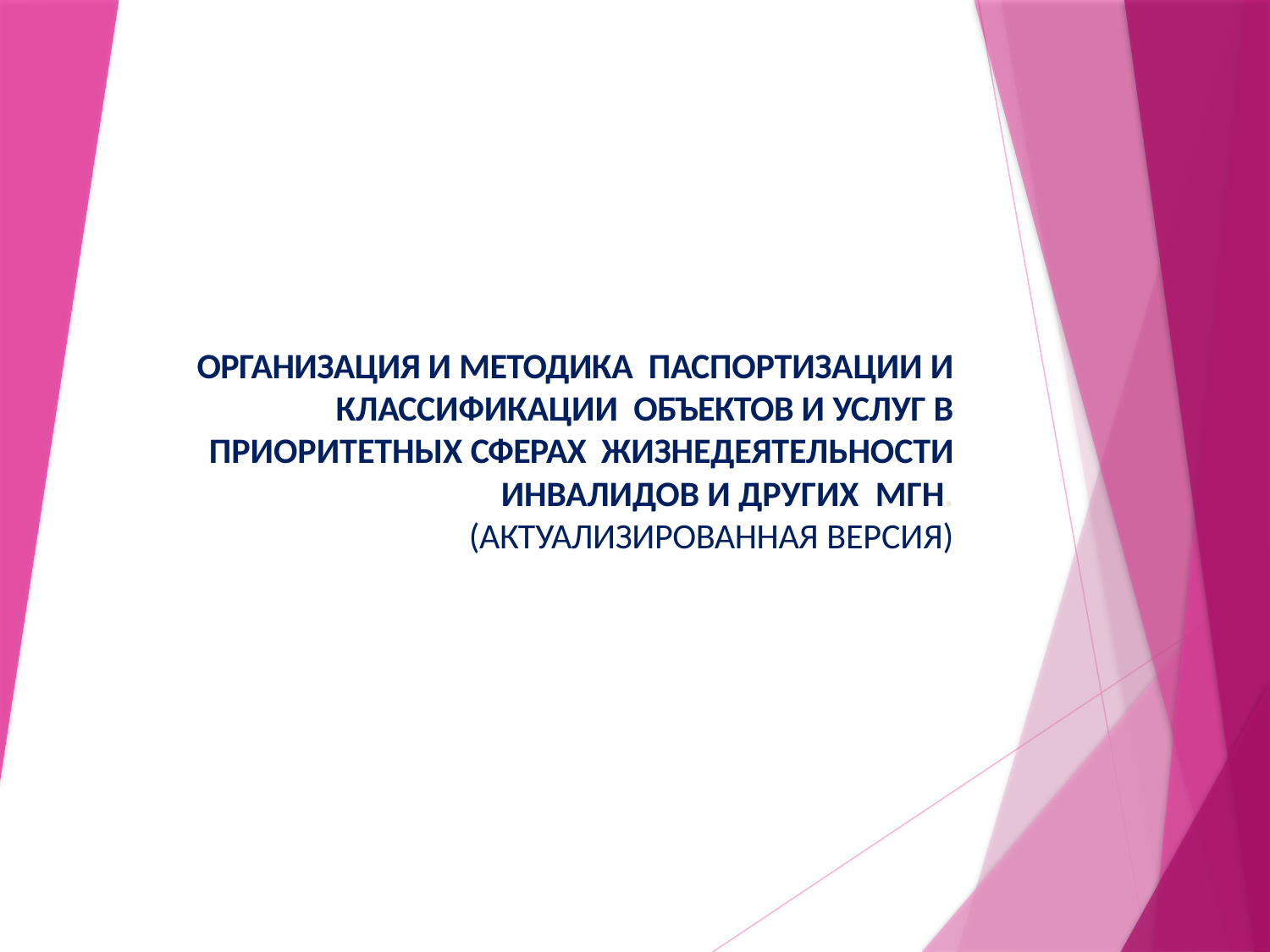

# ОРГАНИЗАЦИЯ И МЕТОДИКА  ПАСПОРТИЗАЦИИ И КЛАССИФИКАЦИИ  ОБЪЕКТОВ И УСЛУГ В ПРИОРИТЕТНЫХ СФЕРАХ  ЖИЗНЕДЕЯТЕЛЬНОСТИ ИНВАЛИДОВ И ДРУГИХ  МГН. (АКТУАЛИЗИРОВАННАЯ ВЕРСИЯ)